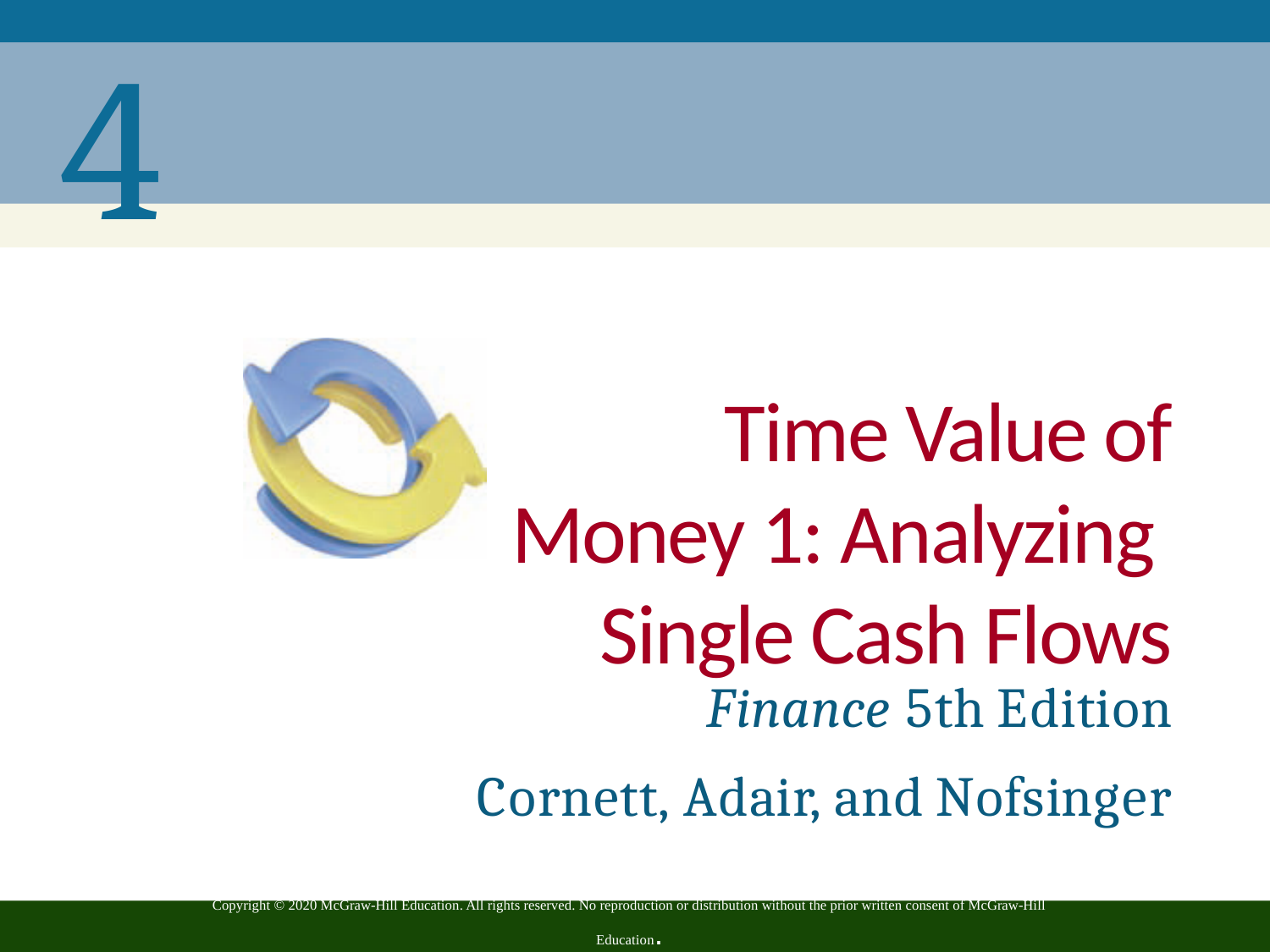

# Time Value of Money 1: Analyzing Single Cash Flows